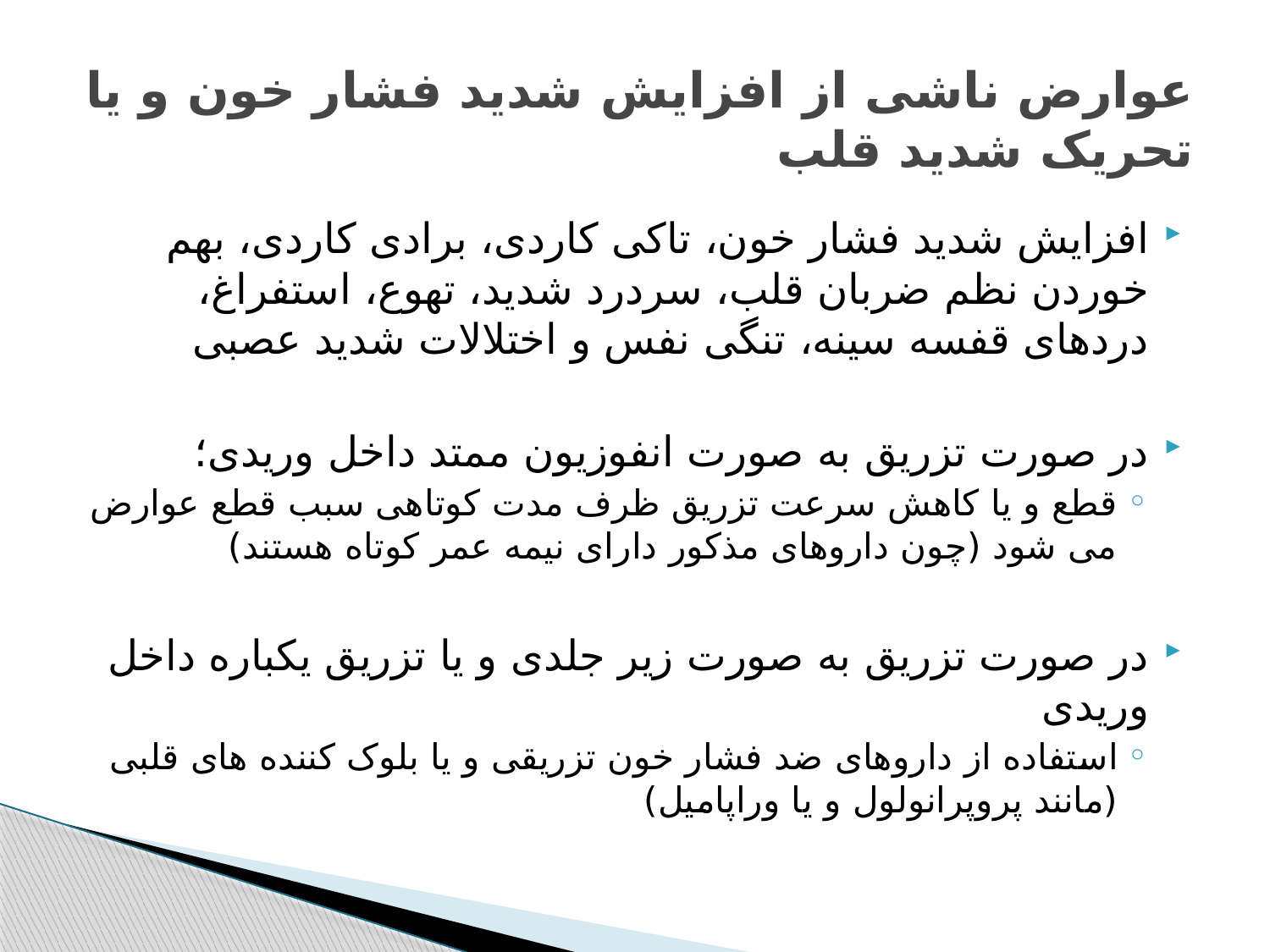

# عوارض ناشی از افزایش شدید فشار خون و یا تحریک شدید قلب
افزایش شدید فشار خون، تاکی کاردی، برادی کاردی، بهم خوردن نظم ضربان قلب، سردرد شدید، تهوع، استفراغ، دردهای قفسه سینه، تنگی نفس و اختلالات شدید عصبی

در صورت تزریق به صورت انفوزیون ممتد داخل وریدی؛
قطع و یا کاهش سرعت تزریق ظرف مدت کوتاهی سبب قطع عوارض می شود (چون داروهای مذکور دارای نیمه عمر کوتاه هستند)

در صورت تزریق به صورت زیر جلدی و یا تزریق یکباره داخل وریدی
استفاده از داروهای ضد فشار خون تزریقی و یا بلوک کننده های قلبی (مانند پروپرانولول و یا وراپامیل)